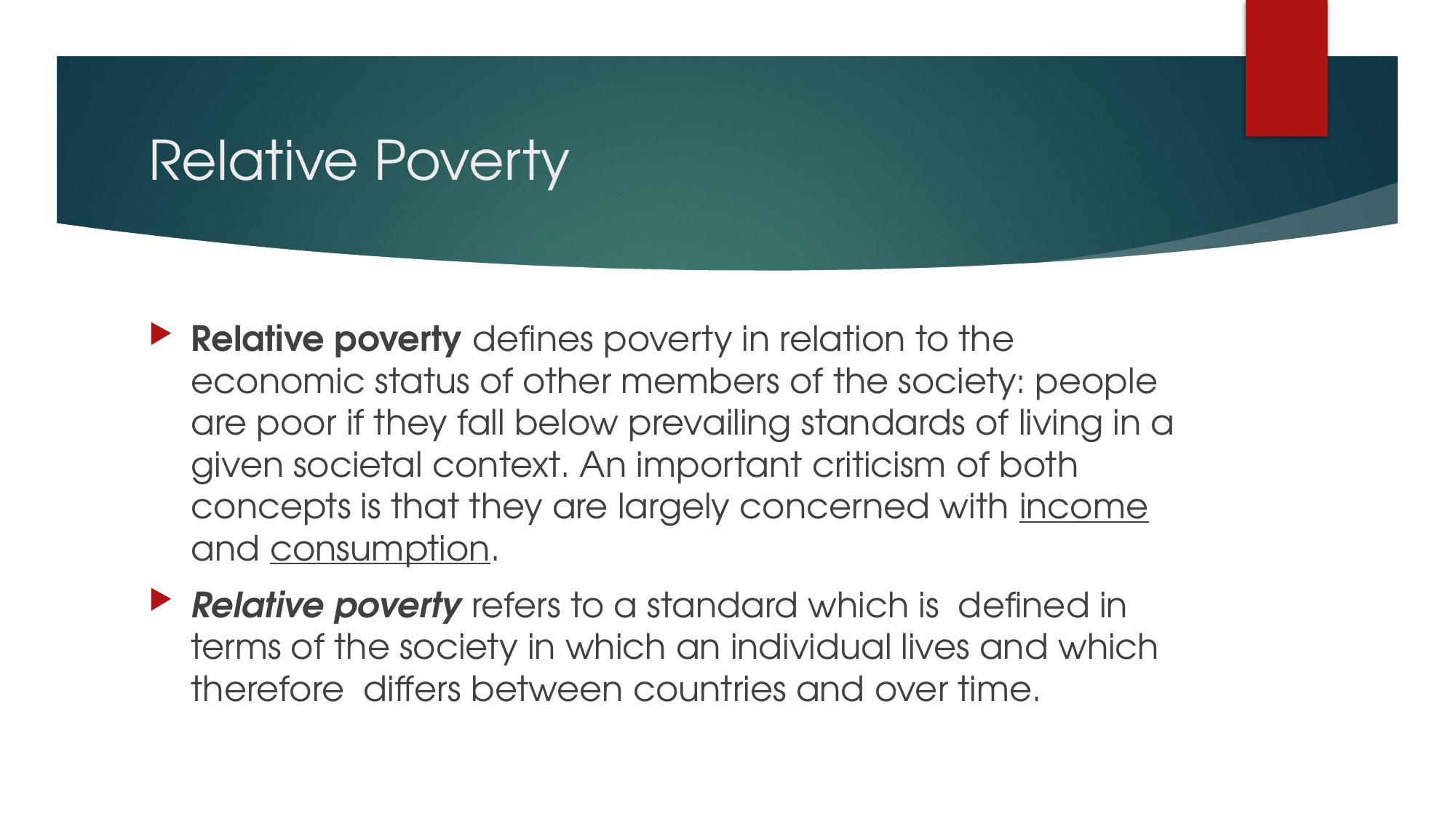

# Relative Poverty
Relative poverty defines poverty in relation to the economic status of other members of the society: people are poor if they fall below prevailing standards of living in a given societal context. An important criticism of both concepts is that they are largely concerned with income and consumption.
Relative poverty refers to a standard which is  defined in terms of the society in which an individual lives and which therefore  differs between countries and over time.